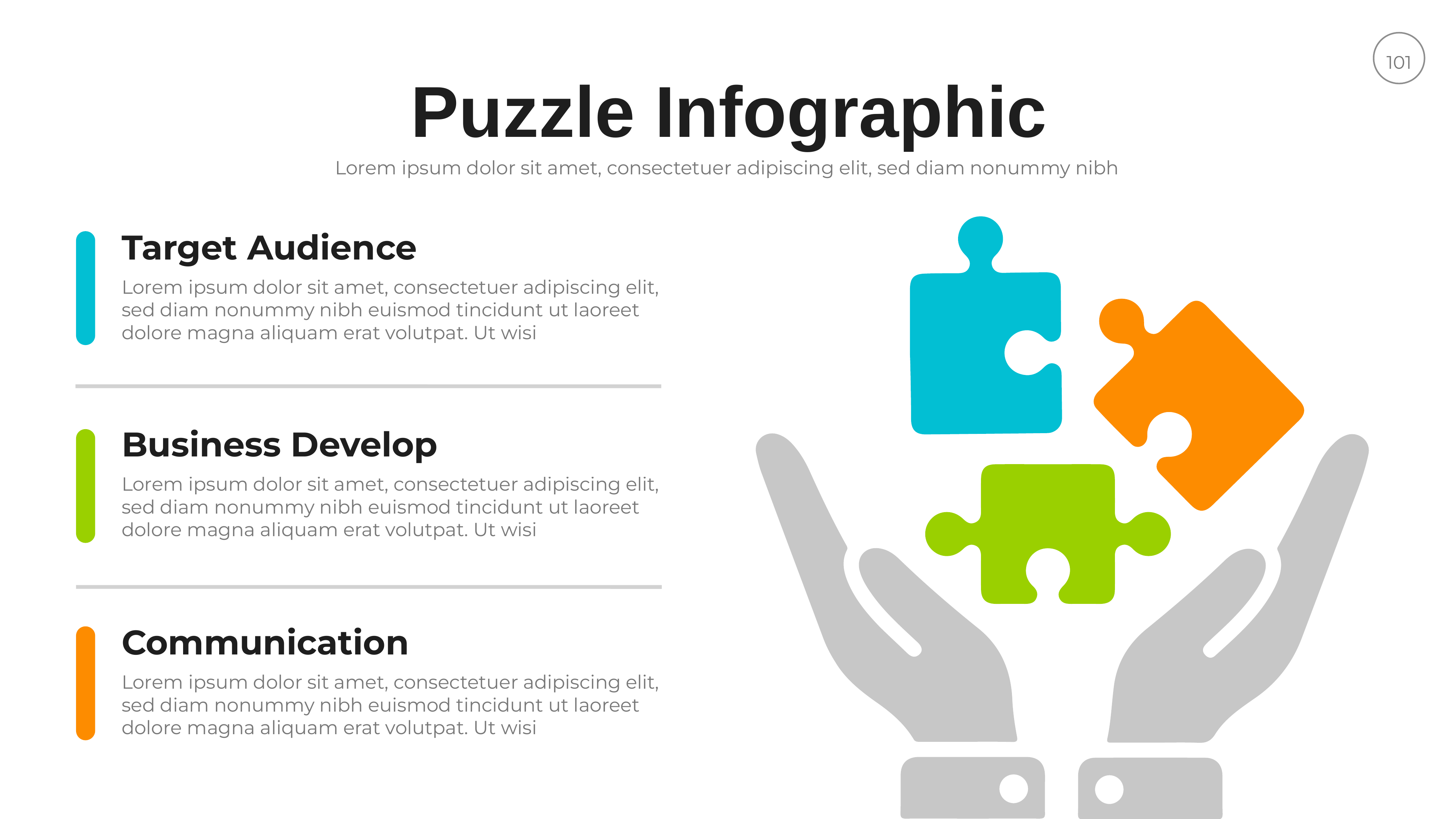

Puzzle Infographic
Lorem ipsum dolor sit amet, consectetuer adipiscing elit, sed diam nonummy nibh

Target Audience

Lorem ipsum dolor sit amet, consectetuer adipiscing elit, sed diam nonummy nibh euismod tincidunt ut laoreet dolore magna aliquam erat volutpat. Ut wisi

Business Develop

Lorem ipsum dolor sit amet, consectetuer adipiscing elit, sed diam nonummy nibh euismod tincidunt ut laoreet dolore magna aliquam erat volutpat. Ut wisi

Communication

Lorem ipsum dolor sit amet, consectetuer adipiscing elit, sed diam nonummy nibh euismod tincidunt ut laoreet dolore magna aliquam erat volutpat. Ut wisi